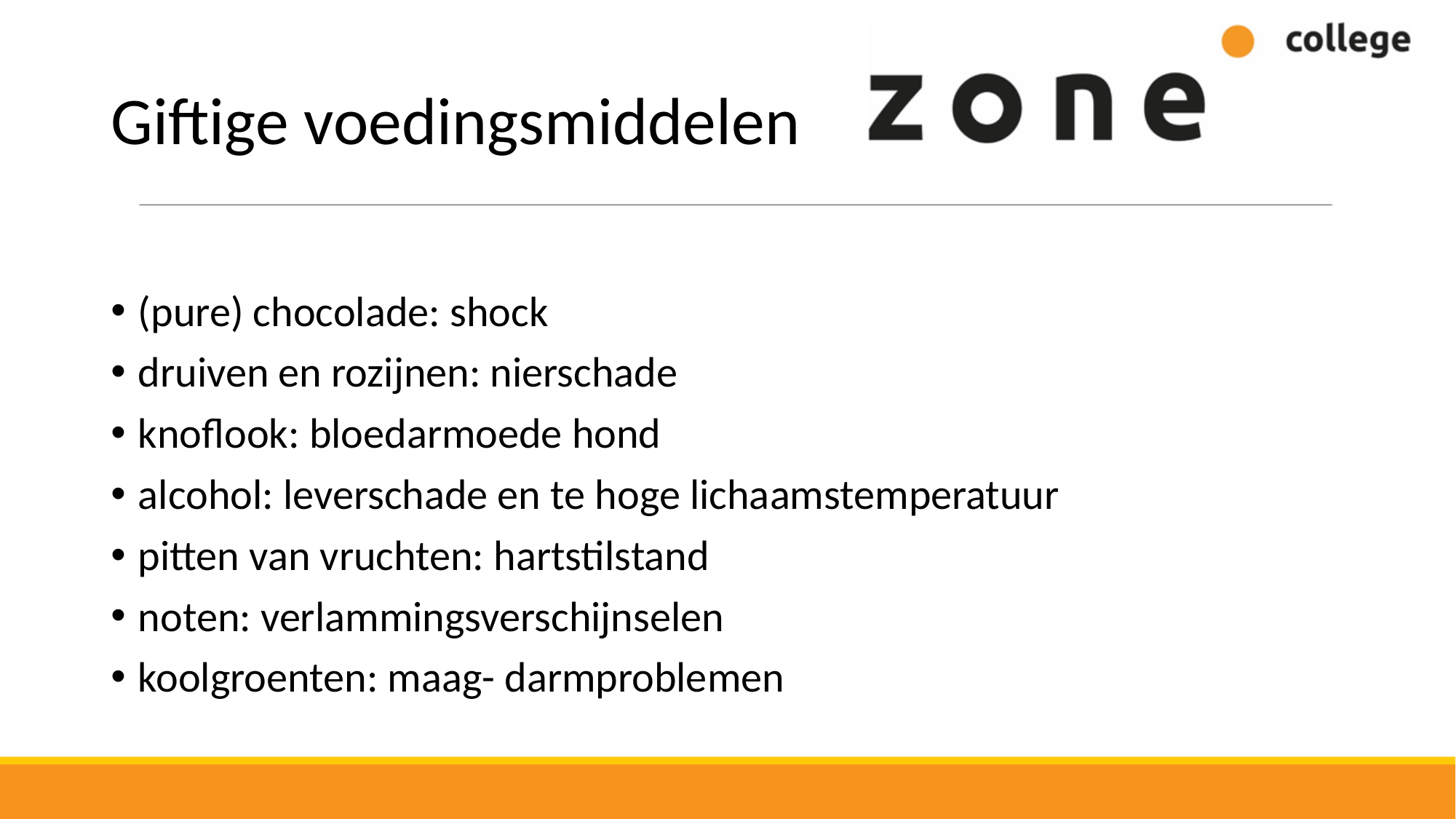

# Giftige voedingsmiddelen

(pure) chocolade: shock
druiven en rozijnen: nierschade
knoflook: bloedarmoede hond
alcohol: leverschade en te hoge lichaamstemperatuur
pitten van vruchten: hartstilstand
noten: verlammingsverschijnselen
koolgroenten: maag- darmproblemen